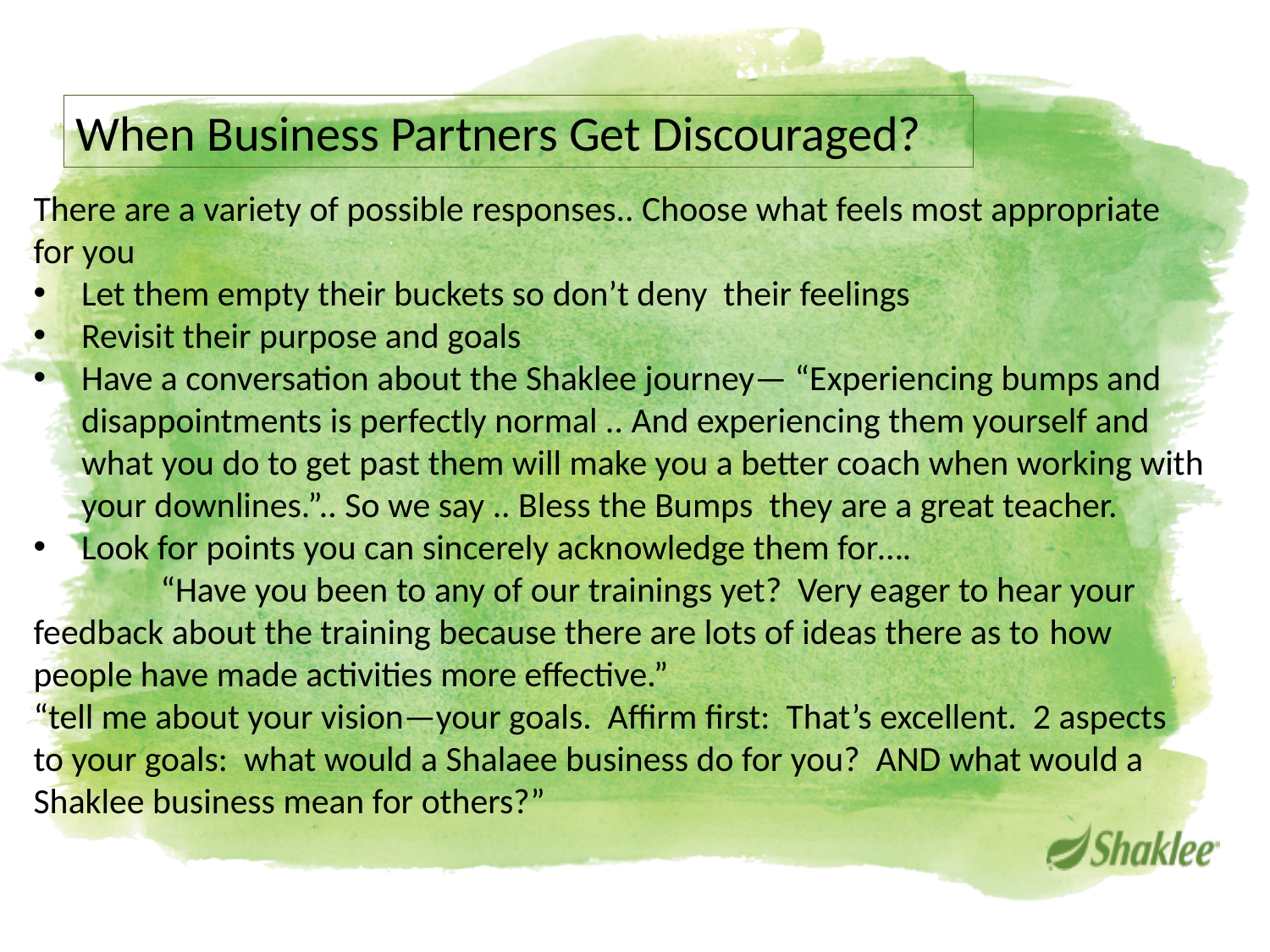

When Business Partners Get Discouraged?
There are a variety of possible responses.. Choose what feels most appropriate for you
Let them empty their buckets so don’t deny  their feelings
Revisit their purpose and goals
Have a conversation about the Shaklee journey— “Experiencing bumps and disappointments is perfectly normal .. And experiencing them yourself and what you do to get past them will make you a better coach when working with your downlines.”.. So we say .. Bless the Bumps  they are a great teacher.
Look for points you can sincerely acknowledge them for….
	“Have you been to any of our trainings yet?  Very eager to hear your 	feedback about the training because there are lots of ideas there as to 	how people have made activities more effective.”
“tell me about your vision—your goals.  Affirm first:  That’s excellent.  2 aspects to your goals:  what would a Shalaee business do for you?  AND what would a Shaklee business mean for others?”